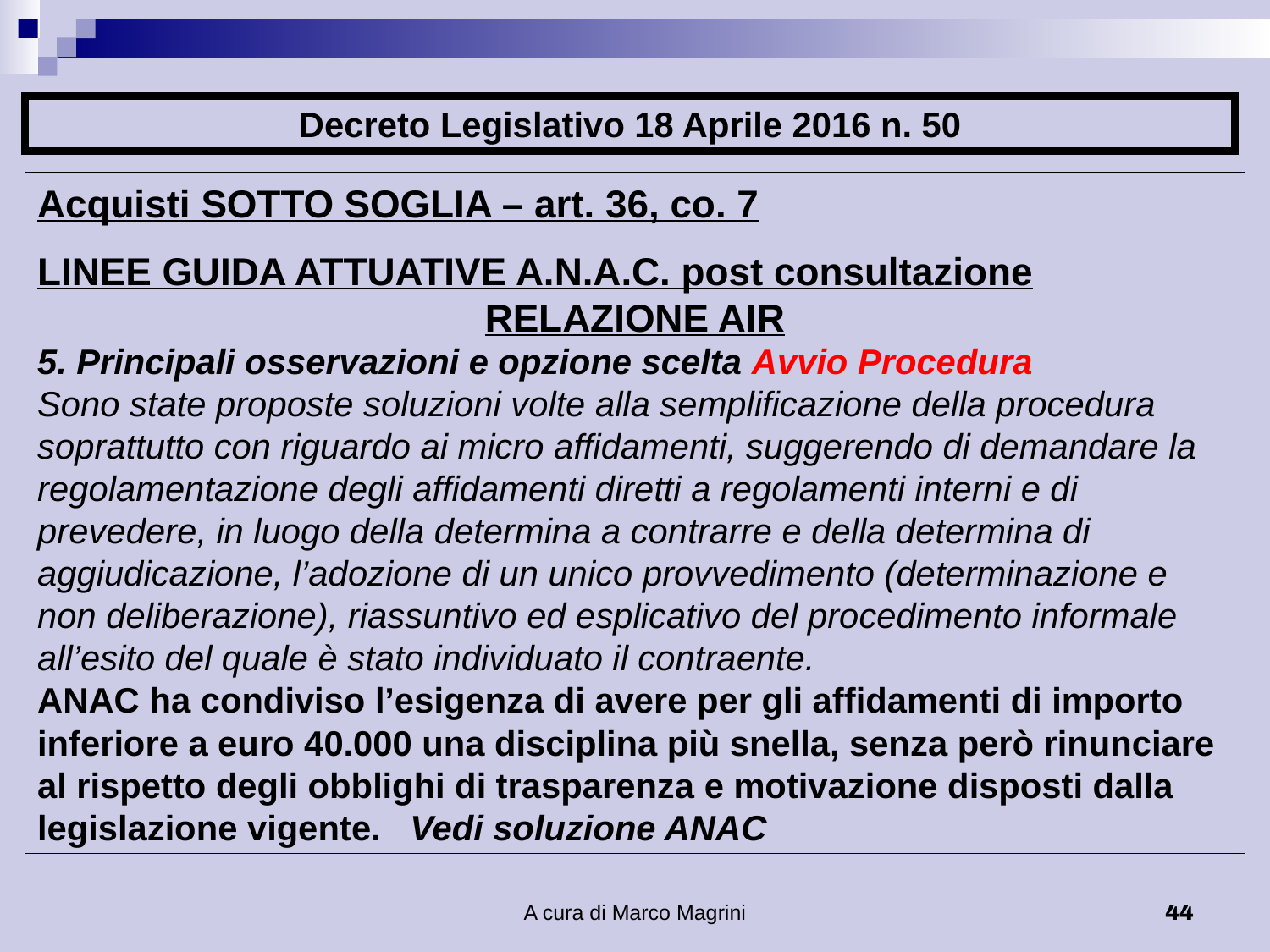

Decreto Legislativo 18 Aprile 2016 n. 50
Acquisti SOTTO SOGLIA – art. 36, co. 7

LINEE GUIDA ATTUATIVE A.N.A.C. post consultazione
RELAZIONE AIR
5. Principali osservazioni e opzione scelta Avvio Procedura
Sono state proposte soluzioni volte alla semplificazione della procedura soprattutto con riguardo ai micro affidamenti, suggerendo di demandare la regolamentazione degli affidamenti diretti a regolamenti interni e di prevedere, in luogo della determina a contrarre e della determina di aggiudicazione, l’adozione di un unico provvedimento (determinazione e non deliberazione), riassuntivo ed esplicativo del procedimento informale all’esito del quale è stato individuato il contraente.
ANAC ha condiviso l’esigenza di avere per gli affidamenti di importo inferiore a euro 40.000 una disciplina più snella, senza però rinunciare al rispetto degli obblighi di trasparenza e motivazione disposti dalla legislazione vigente.   Vedi soluzione ANAC

A cura di Marco Magrini
44